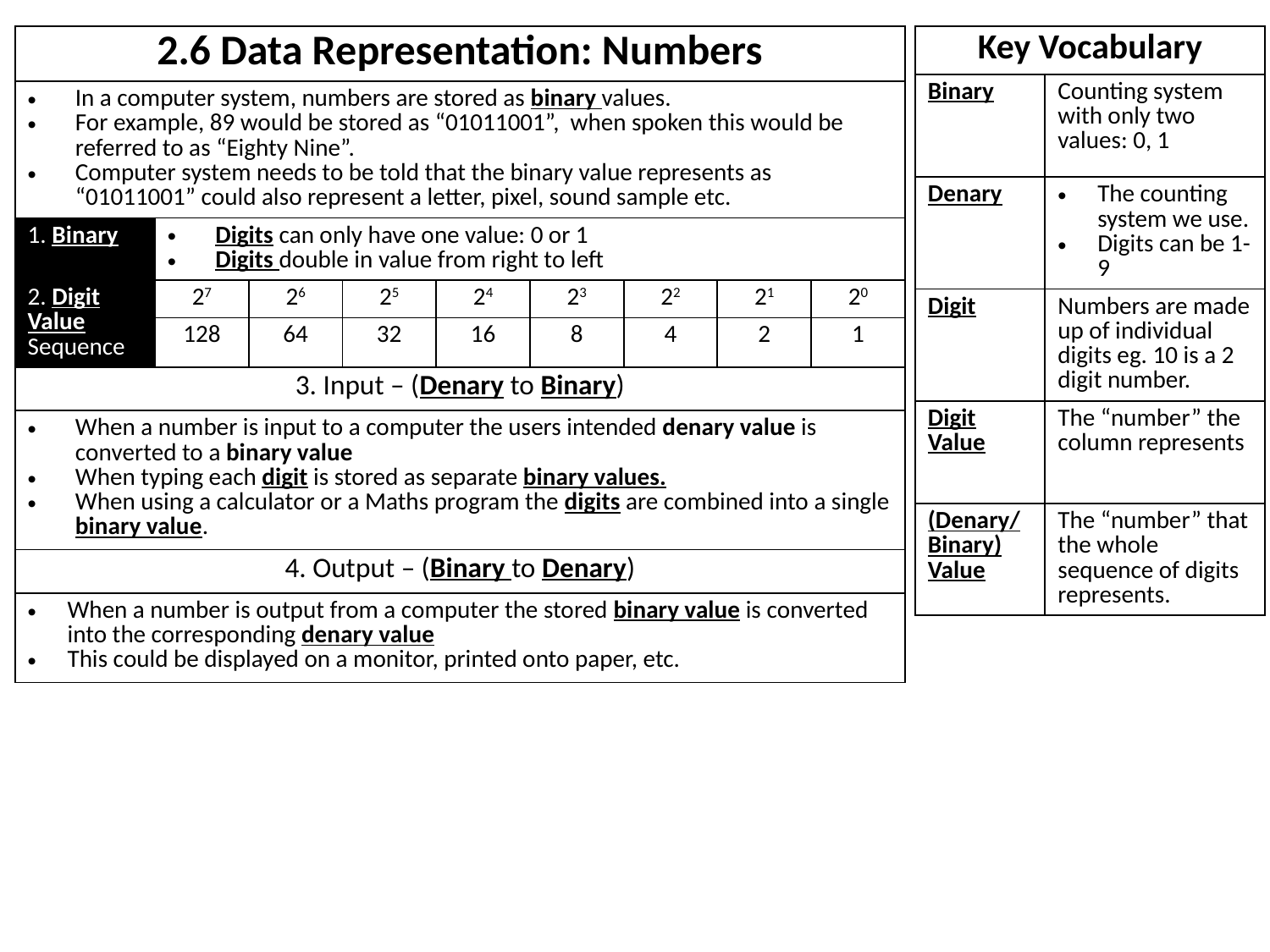

| 2.6 Data Representation: Numbers |  |  |  |  |  |  |  |  |
| --- | --- | --- | --- | --- | --- | --- | --- | --- |
| In a computer system, numbers are stored as binary values. For example, 89 would be stored as “01011001”, when spoken this would be referred to as “Eighty Nine”. Computer system needs to be told that the binary value represents as “01011001” could also represent a letter, pixel, sound sample etc. |  |  |  |  |  |  |  |  |
| 1. Binary | Digits can only have one value: 0 or 1 Digits double in value from right to left |  |  |  |  |  |  |  |
| 2. Digit Value Sequence | 27 | 26 | 25 | 24 | 23 | 22 | 21 | 20 |
|  | 128 | 64 | 32 | 16 | 8 | 4 | 2 | 1 |
| 3. Input – (Denary to Binary) |  |  |  |  |  |  |  |  |
| When a number is input to a computer the users intended denary value is converted to a binary value When typing each digit is stored as separate binary values. When using a calculator or a Maths program the digits are combined into a single binary value. |  |  |  |  |  |  |  |  |
| 4. Output – (Binary to Denary) |  |  |  |  |  |  |  |  |
| When a number is output from a computer the stored binary value is converted into the corresponding denary value This could be displayed on a monitor, printed onto paper, etc. |  |  |  |  |  |  |  |  |
| Key Vocabulary |  |
| --- | --- |
| Binary | Counting system with only two values: 0, 1 |
| Denary | The counting system we use. Digits can be 1-9 |
| Digit | Numbers are made up of individual digits eg. 10 is a 2 digit number. |
| Digit Value | The “number” the column represents |
| (Denary/Binary) Value | The “number” that the whole sequence of digits represents. |